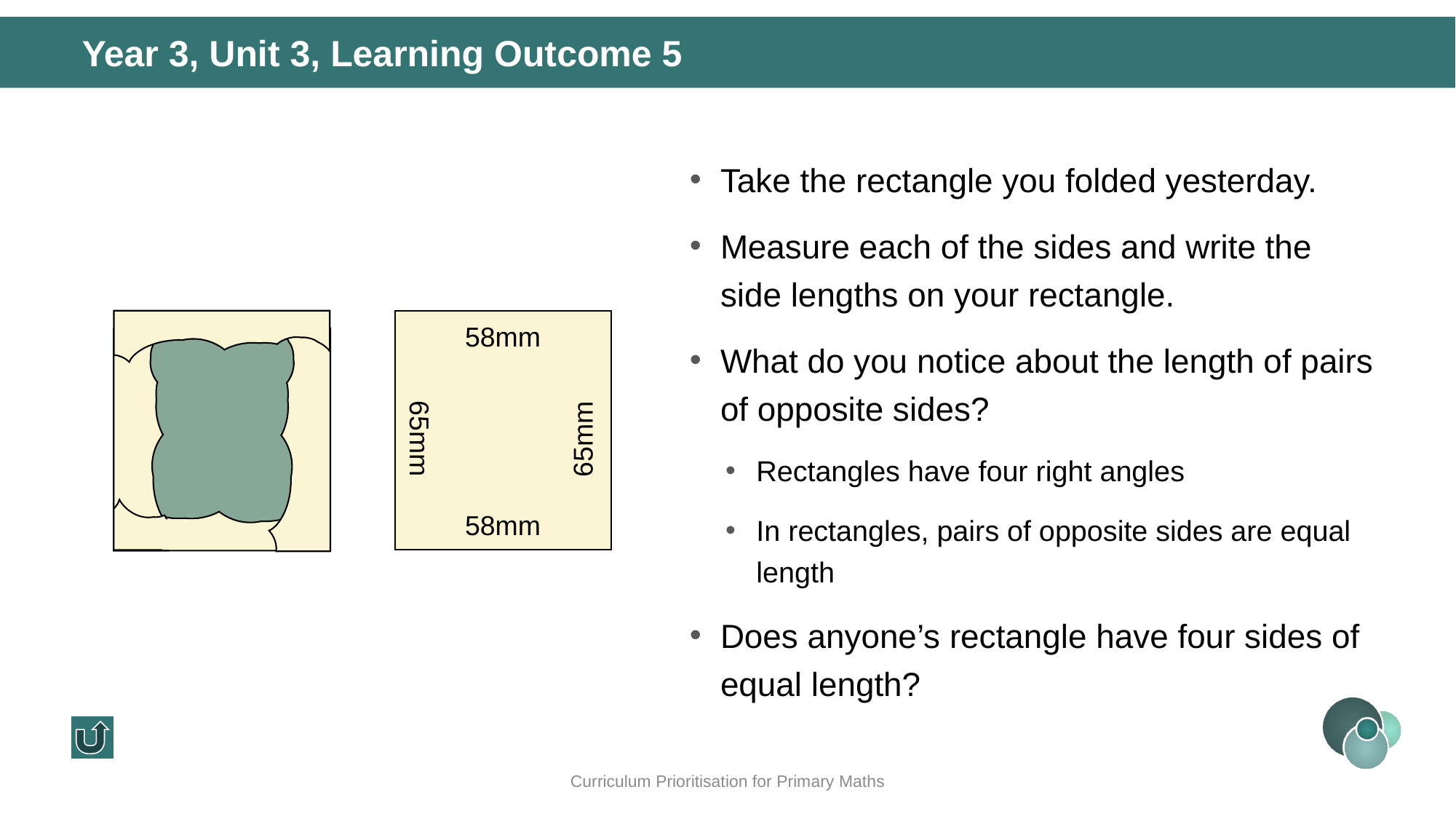

Year 3, Unit 3, Learning Outcome 5
Take the rectangle you folded yesterday.
Measure each of the sides and write the side lengths on your rectangle.
What do you notice about the length of pairs of opposite sides?
Rectangles have four right angles
In rectangles, pairs of opposite sides are equal length
Does anyone’s rectangle have four sides of equal length?

58mm
65mm
65mm
58mm

Curriculum Prioritisation for Primary Maths